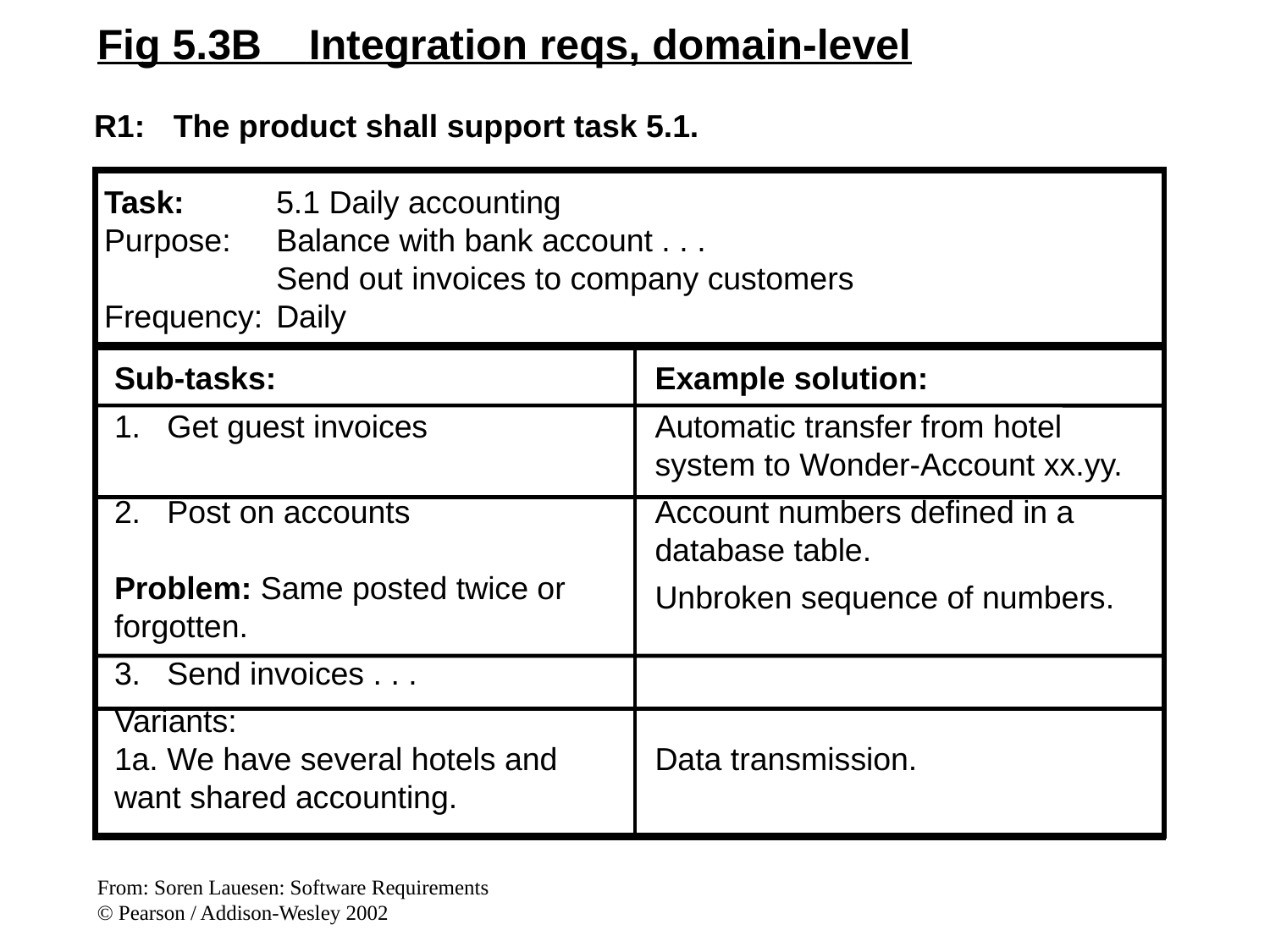

Fig 5.3B    Integration reqs, domain-level
R1:	The product shall support task 5.1.

Task:	5.1 Daily accounting
Purpose:	Balance with bank account . . .
		Send out invoices to company customers
Frequency:	Daily
Sub-tasks:
1.	Get guest invoices

2.	Post on accounts

Problem: Same posted twice or forgotten.
3.	Send invoices . . .
Variants:
1a.	We have several hotels and want shared accounting.
Example solution:
Automatic transfer from hotel system to Wonder-Account xx.yy.
Account numbers defined in a database table.
Unbroken sequence of numbers.

Data transmission.

From: Soren Lauesen: Software Requirements
© Pearson / Addison-Wesley 2002